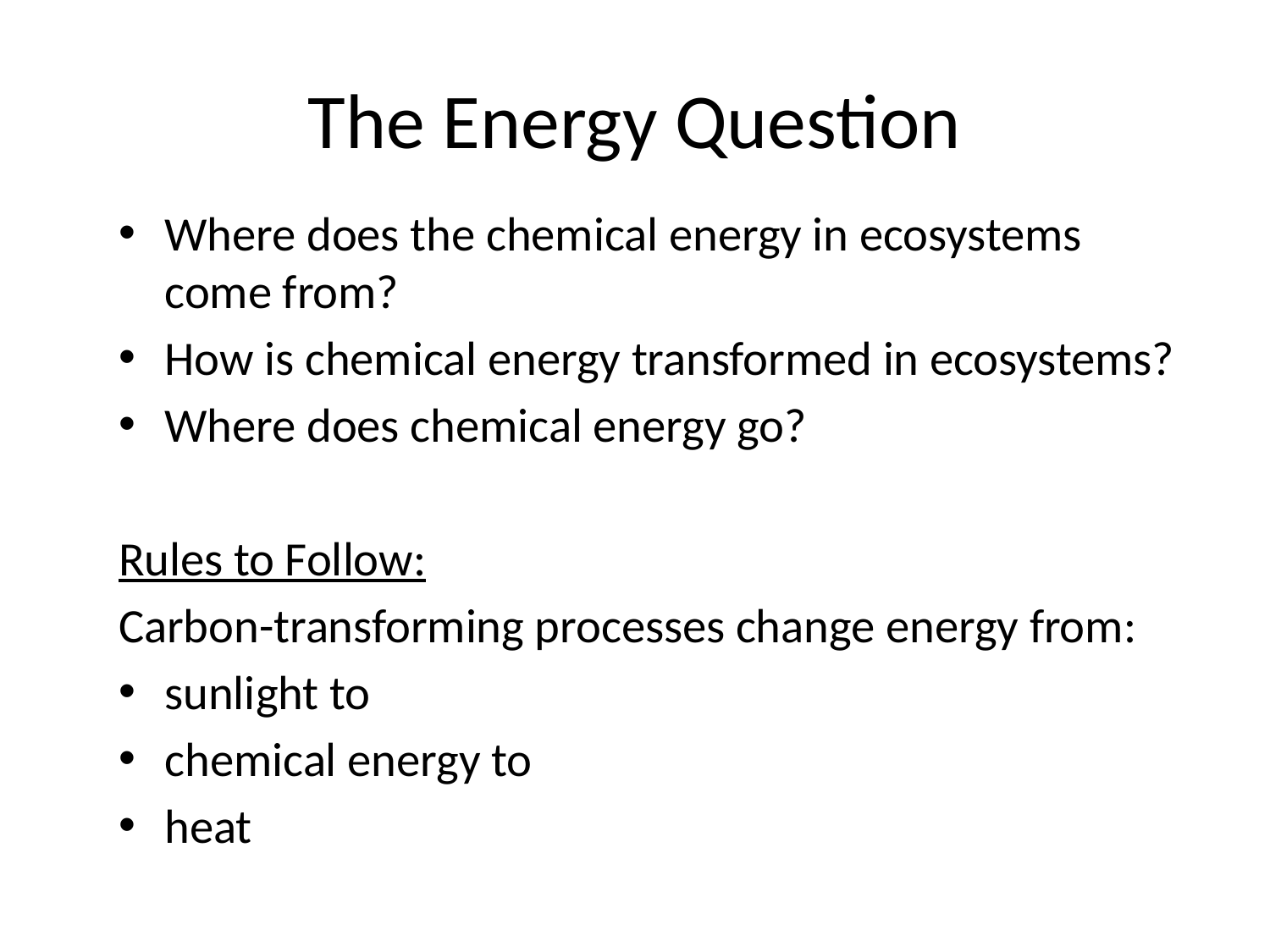

# The Energy Question
Where does the chemical energy in ecosystems come from?
How is chemical energy transformed in ecosystems?
Where does chemical energy go?

Rules to Follow:
Carbon-transforming processes change energy from:
sunlight to
chemical energy to
heat